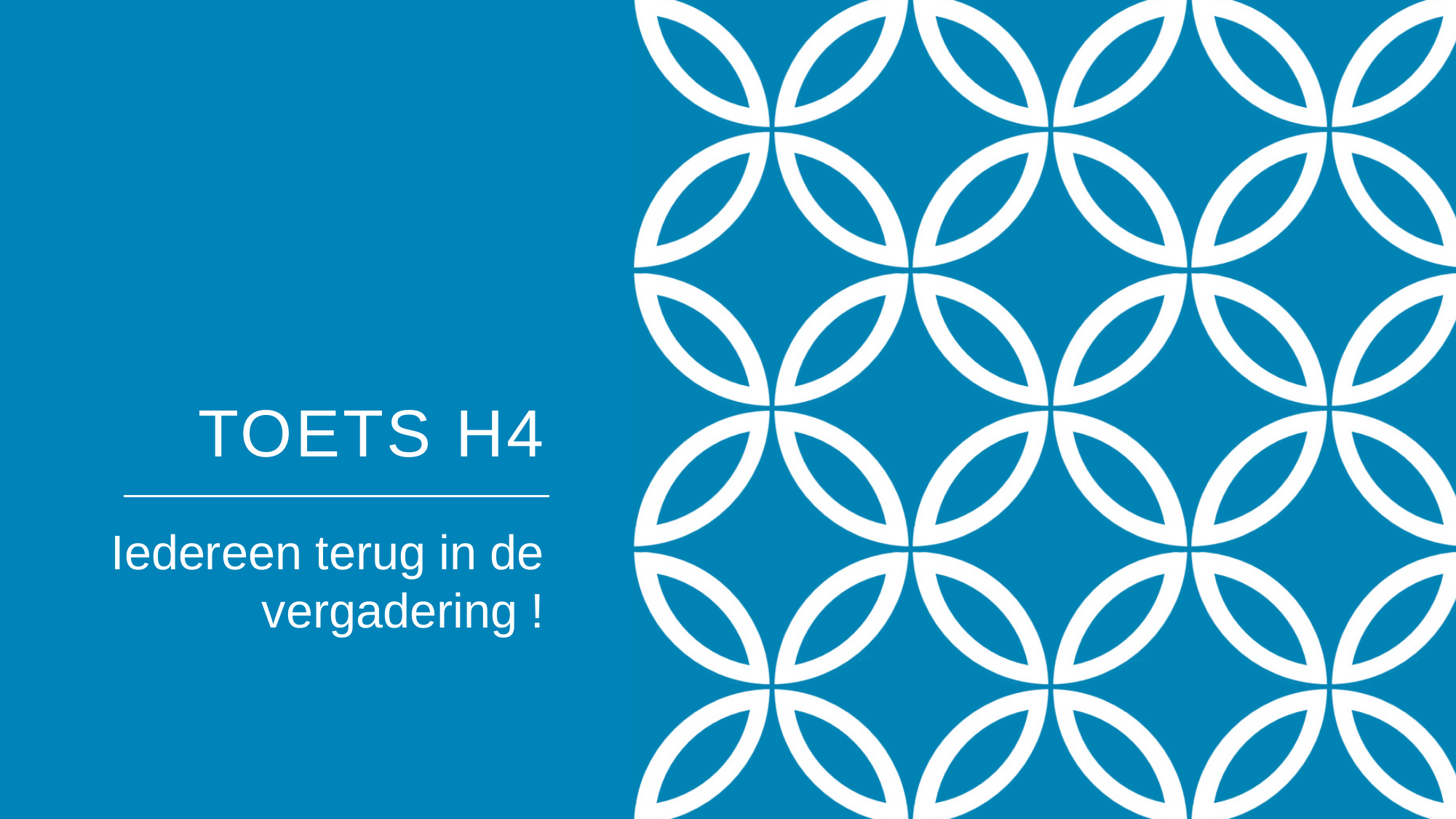

# Toets h4
Iedereen terug in de vergadering !